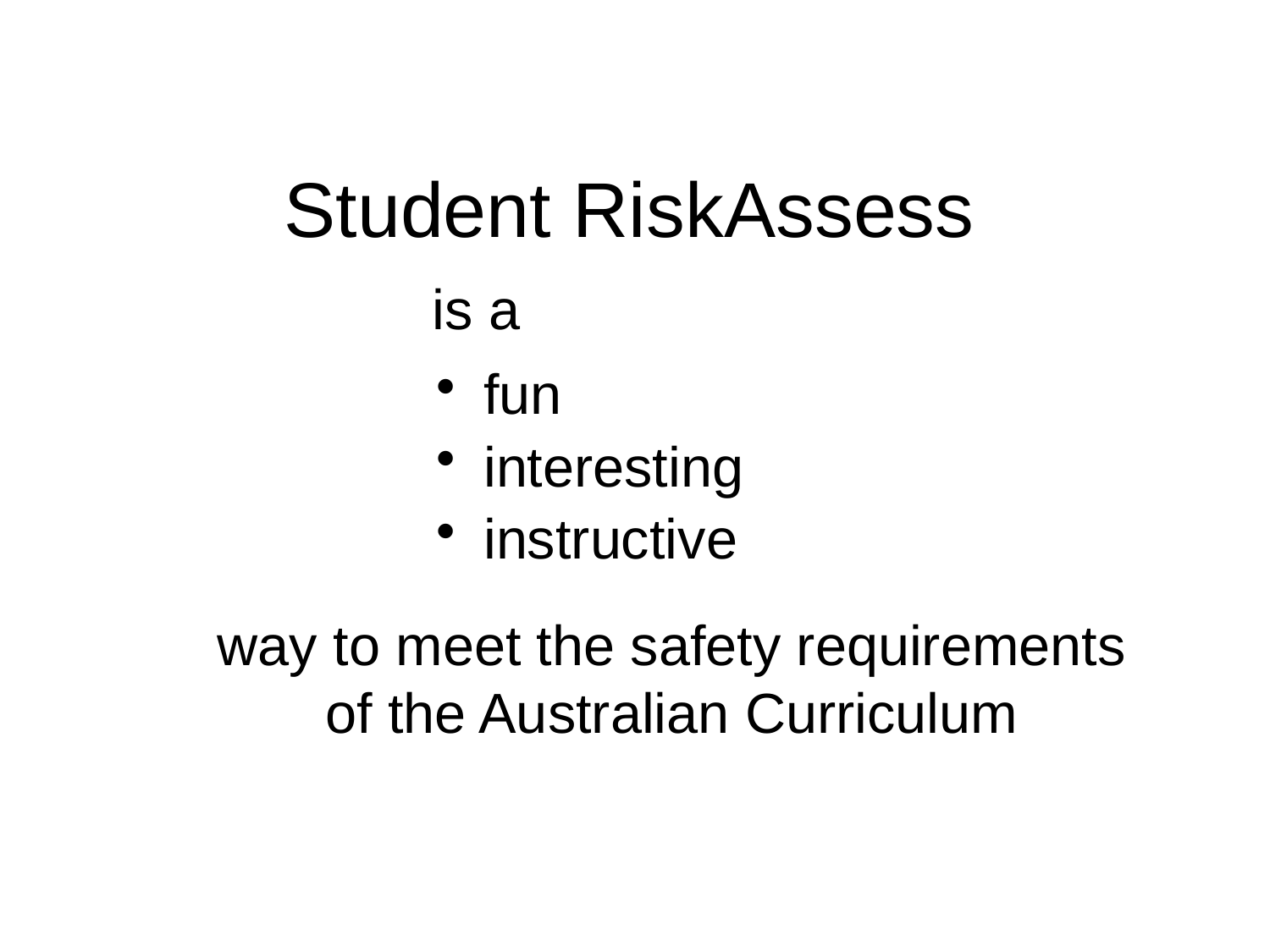

# Student RiskAssess
is a
fun
interesting
instructive

way to meet the safety requirements
of the Australian Curriculum